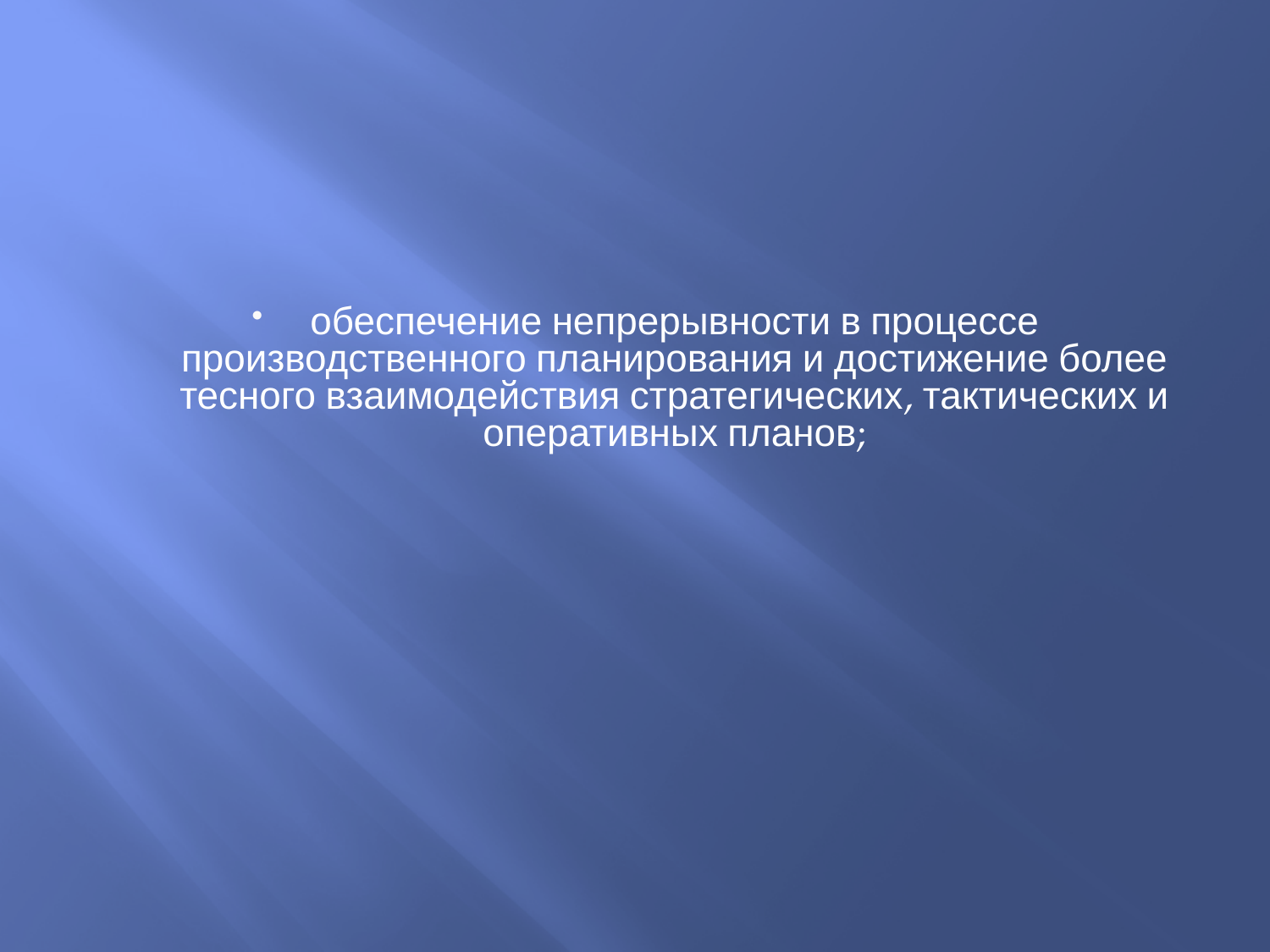

обеспечение непрерывности в процессе производственного планирования и достижение более тесного взаимодействия стратегических, тактических и оперативных планов;